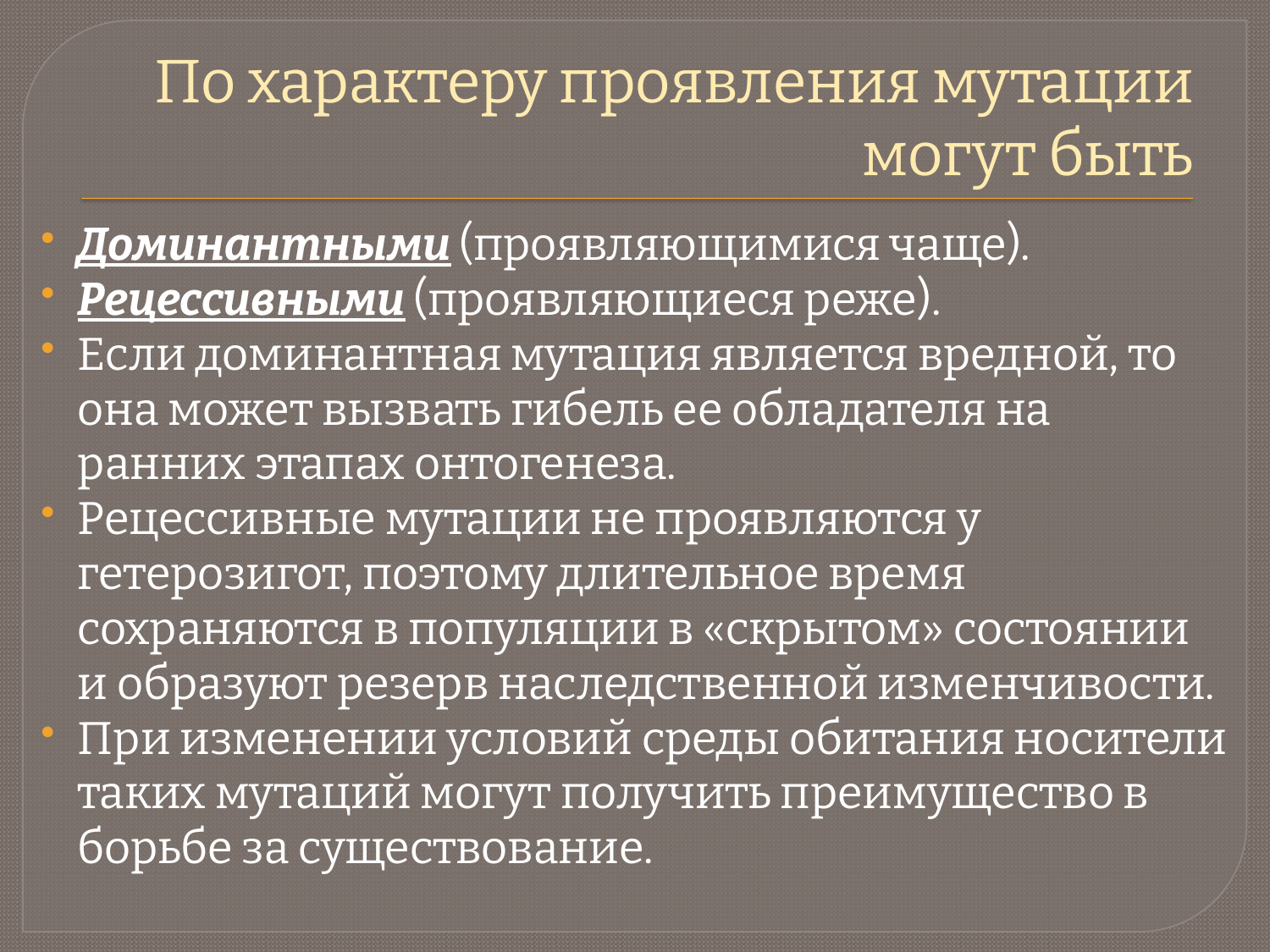

# По характеру проявления мутации могут быть
Доминантными (проявляющимися чаще).
Рецессивными (проявляющиеся реже).
Если доминантная мутация является вредной, то она может вызвать гибель ее обладателя на ранних этапах онтогенеза.
Рецессивные мутации не проявляются у гетерозигот, поэтому длительное время сохраняются в популяции в «скрытом» состоянии и образуют резерв наследственной изменчивости.
При изменении условий среды обитания носители таких мутаций могут получить преимущество в борьбе за существование.